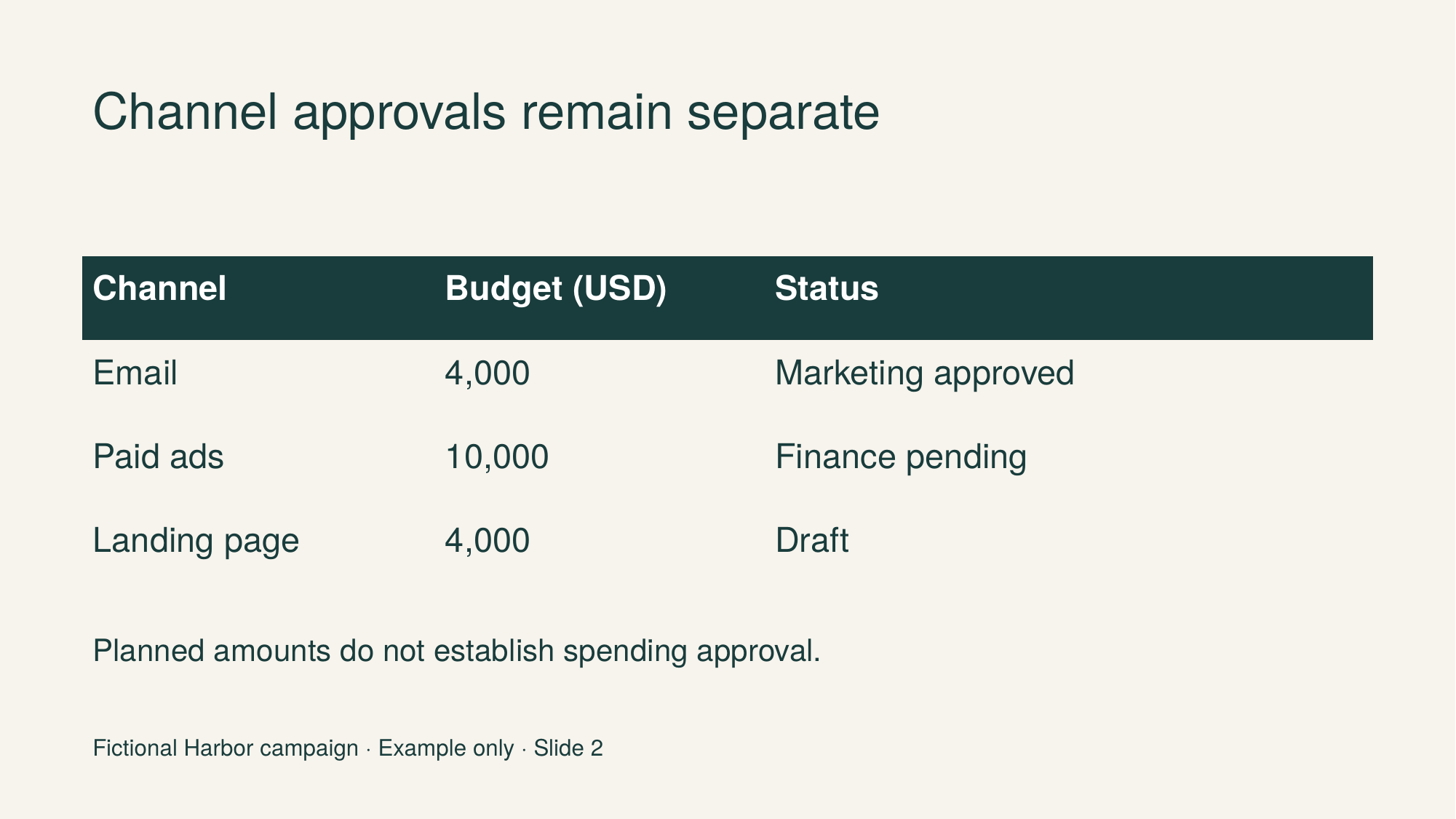

Channel approvals remain separate
| Channel | Budget (USD) | Status |
| --- | --- | --- |
| Email | 4,000 | Marketing approved |
| Paid ads | 10,000 | Finance pending |
| Landing page | 4,000 | Draft |
Planned amounts do not establish spending approval.
Fictional Harbor campaign · Example only · Slide 2